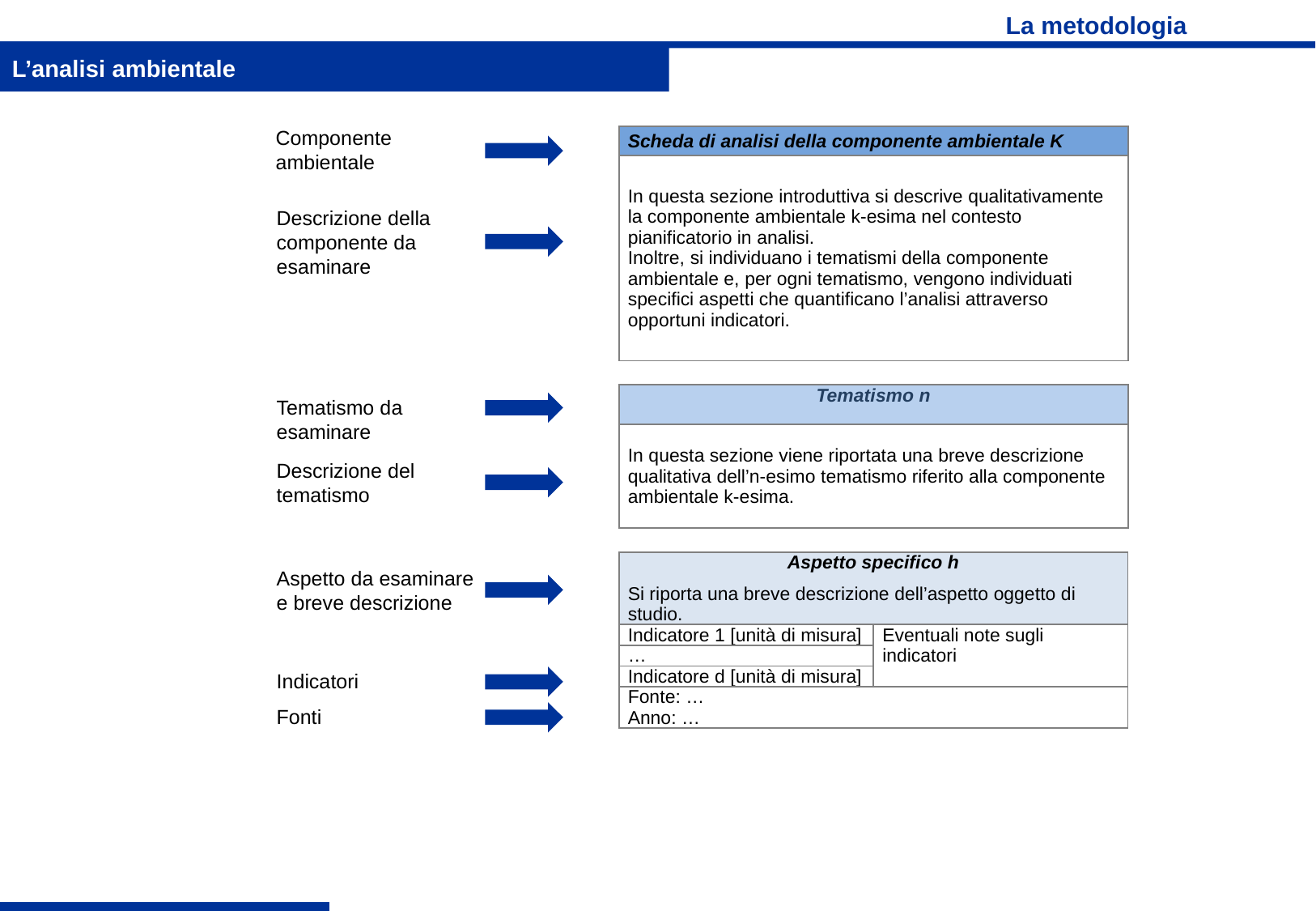

# La metodologia
L’analisi ambientale
Componente ambientale
| Scheda di analisi della componente ambientale K |
| --- |
| In questa sezione introduttiva si descrive qualitativamente la componente ambientale k-esima nel contesto pianificatorio in analisi. Inoltre, si individuano i tematismi della componente ambientale e, per ogni tematismo, vengono individuati specifici aspetti che quantificano l’analisi attraverso opportuni indicatori. |

Descrizione della componente da esaminare

| Tematismo n |
| --- |
| In questa sezione viene riportata una breve descrizione qualitativa dell’n-esimo tematismo riferito alla componente ambientale k-esima. |
Tematismo da esaminare

Descrizione del tematismo

| Aspetto specifico h Si riporta una breve descrizione dell’aspetto oggetto di studio. |  |
| --- | --- |
| Indicatore 1 [unità di misura] | Eventuali note sugli indicatori |
| … |  |
| Indicatore d [unità di misura] |  |
| Fonte: … Anno: … |  |
Aspetto da esaminare e breve descrizione

Indicatori

Fonti